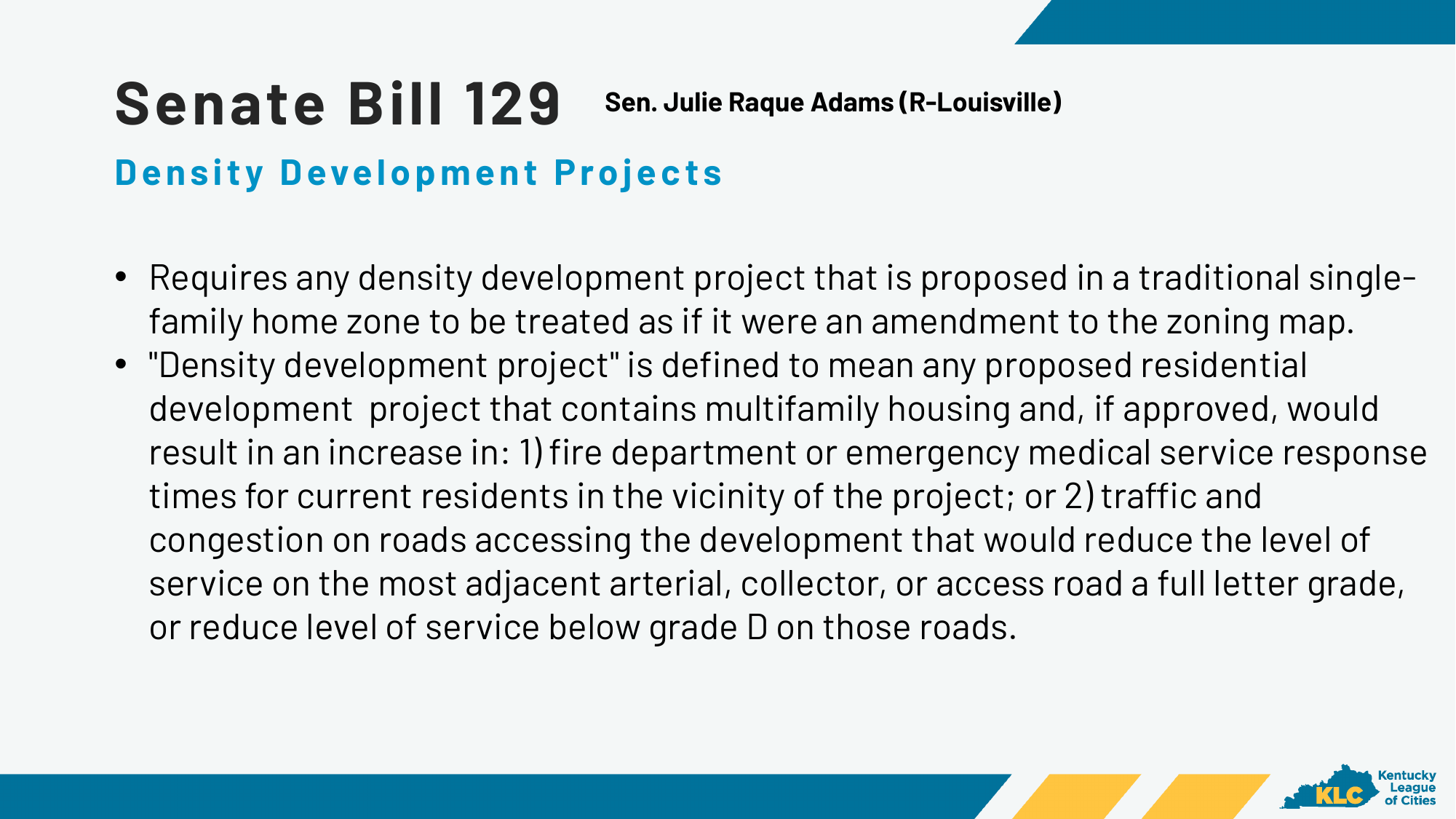

Senate Bill 129
Sen. Julie Raque Adams (R-Louisville)
Density Development Projects
Requires any density development project that is proposed in a traditional single-family home zone to be treated as if it were an amendment to the zoning map.
"Density development project" is defined to mean any proposed residential development  project that contains multifamily housing and, if approved, would result in an increase in: 1) fire department or emergency medical service response times for current residents in the vicinity of the project; or 2) traffic and congestion on roads accessing the development that would reduce the level of service on the most adjacent arterial, collector, or access road a full letter grade, or reduce level of service below grade D on those roads.